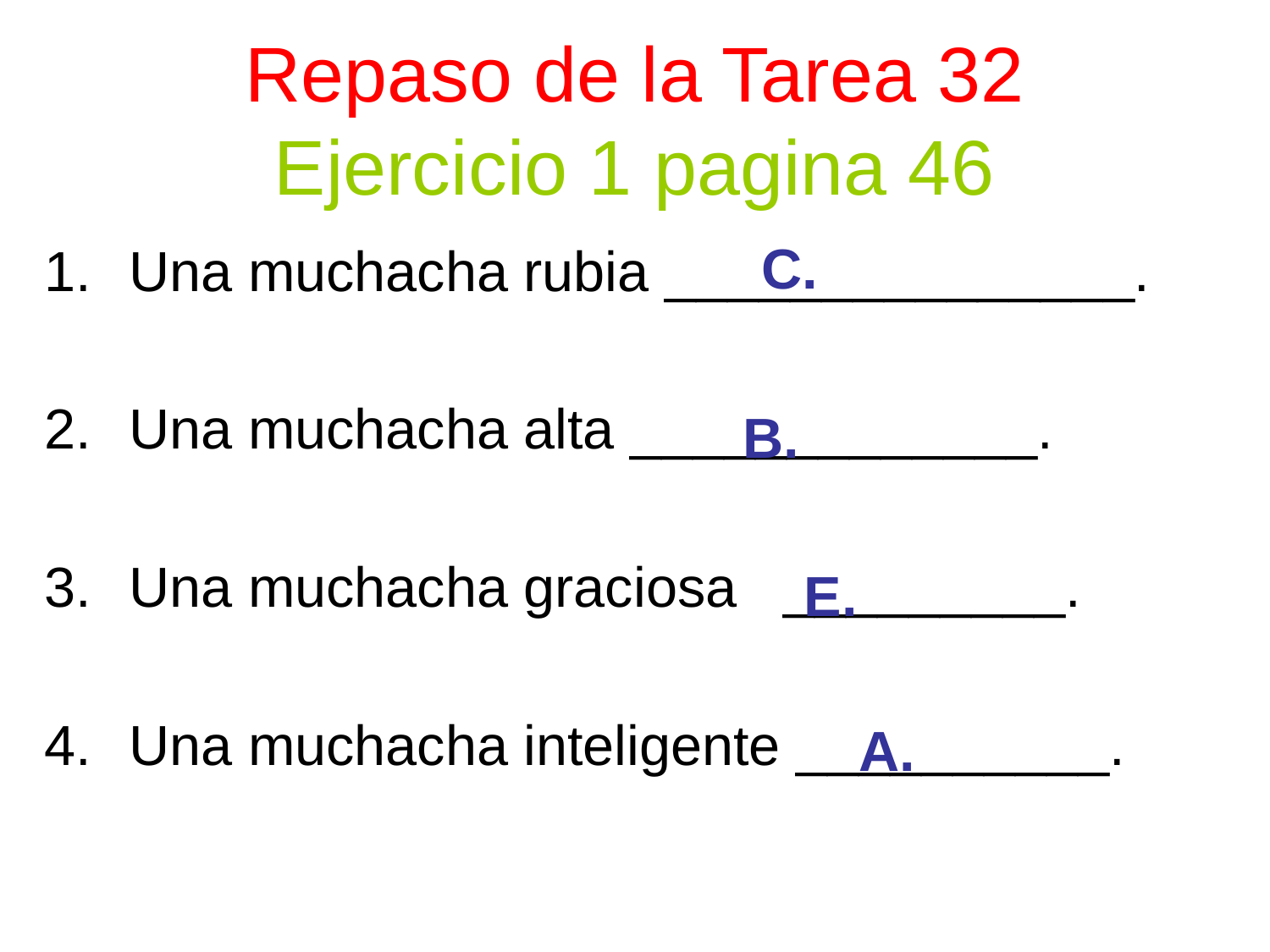

# Repaso de la Tarea 32 Ejercicio 1 pagina 46
C.
Una muchacha rubia _______________.

Una muchacha alta _____________.

Una muchacha graciosa   _________.

Una muchacha inteligente __________.

B.
E.
A.